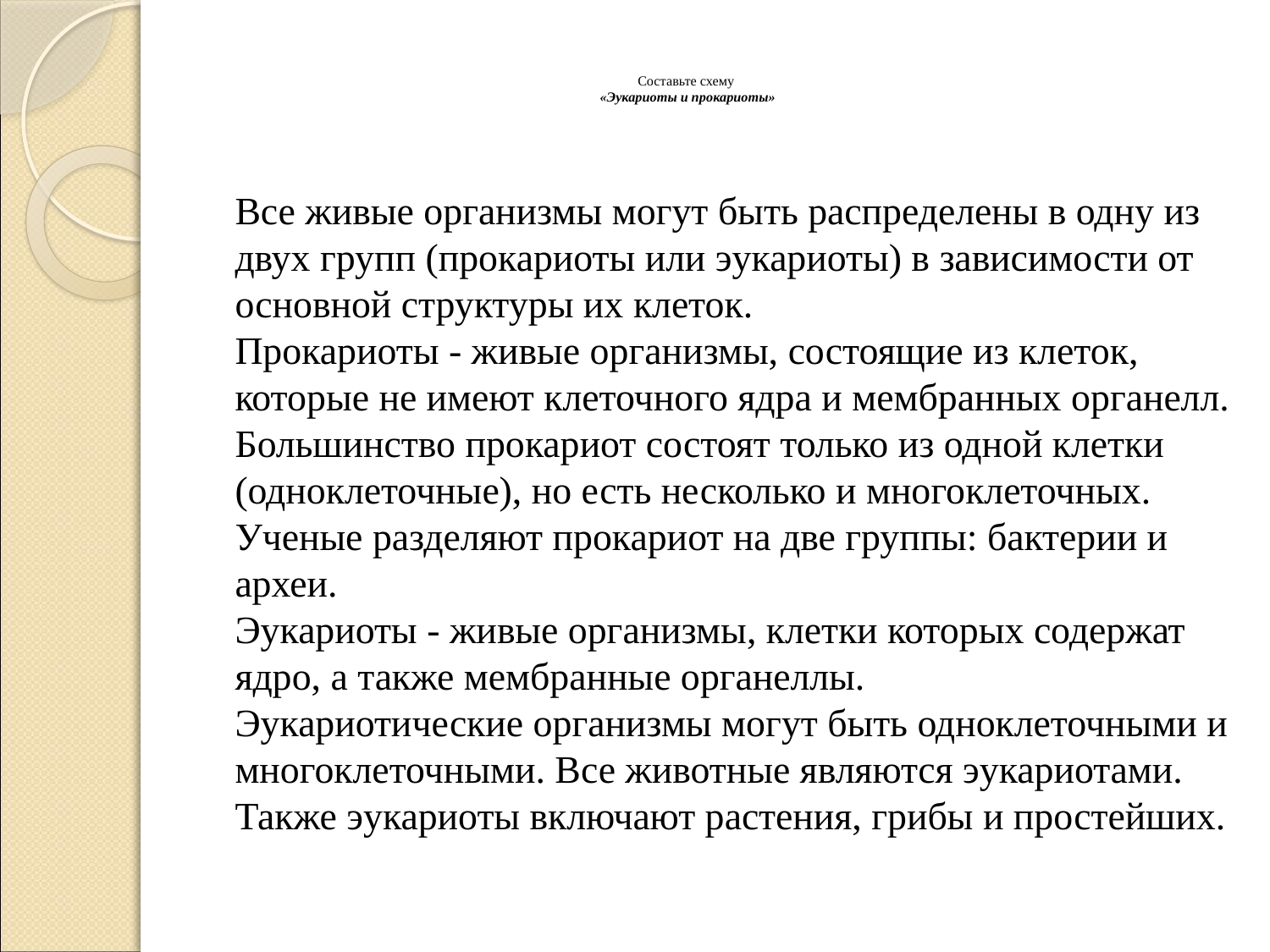

# Составьте схему «Эукариоты и прокариоты»
Все живые организмы могут быть распределены в одну из двух групп (прокариоты или эукариоты) в зависимости от основной структуры их клеток.
Прокариоты - живые организмы, состоящие из клеток, которые не имеют клеточного ядра и мембранных органелл. Большинство прокариот состоят только из одной клетки (одноклеточные), но есть несколько и многоклеточных. Ученые разделяют прокариот на две группы: бактерии и археи.
Эукариоты - живые организмы, клетки которых содержат ядро, а также мембранные органеллы.
Эукариотические организмы могут быть одноклеточными и многоклеточными. Все животные являются эукариотами. Также эукариоты включают растения, грибы и простейших.